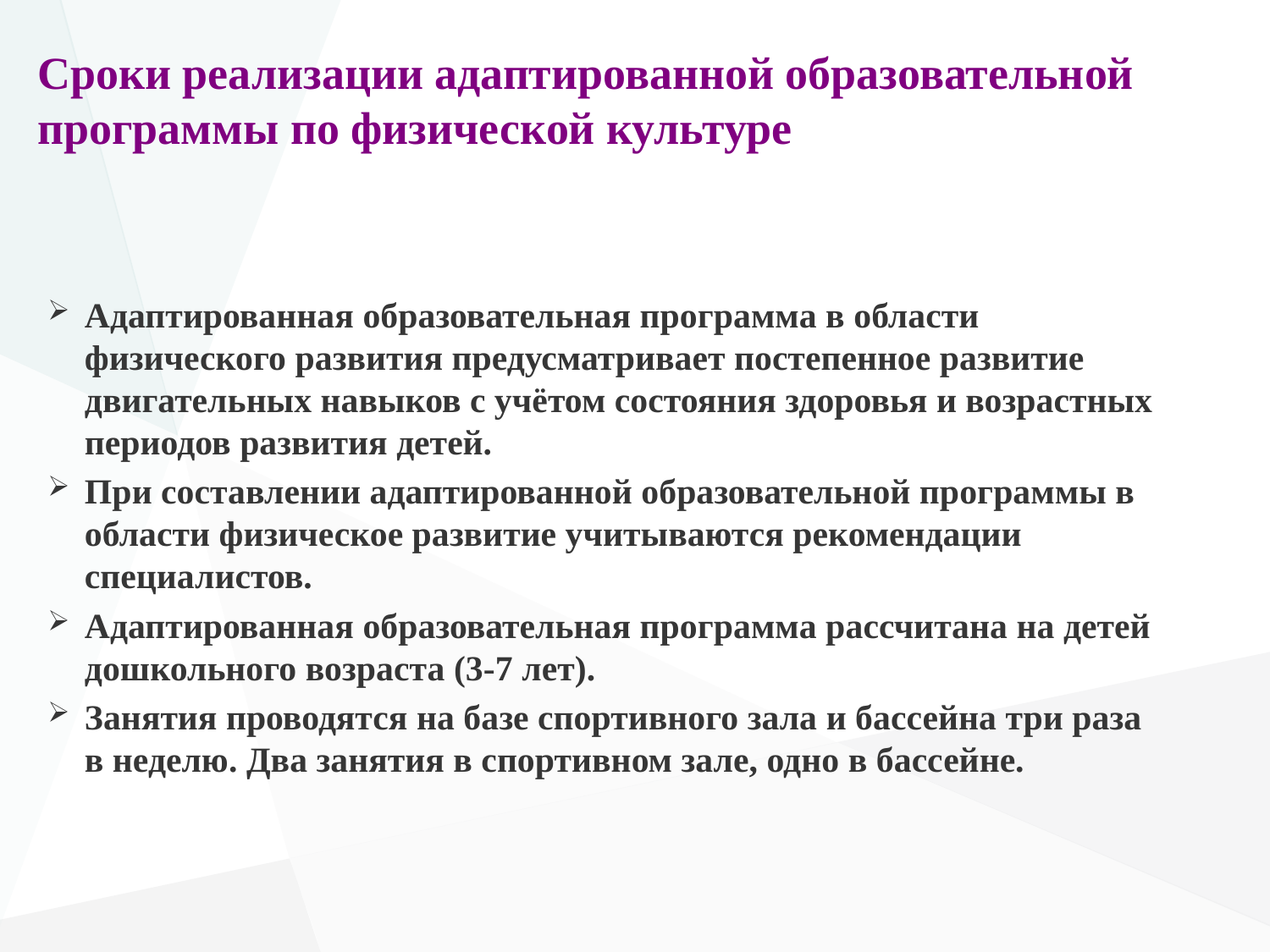

# Сроки реализации адаптированной образовательной программы по физической культуре
Адаптированная образовательная программа в области физического развития предусматривает постепенное развитие двигательных навыков с учётом состояния здоровья и возрастных периодов развития детей.
При составлении адаптированной образовательной программы в области физическое развитие учитываются рекомендации специалистов.
Адаптированная образовательная программа рассчитана на детей дошкольного возраста (3-7 лет).
Занятия проводятся на базе спортивного зала и бассейна три раза в неделю. Два занятия в спортивном зале, одно в бассейне.